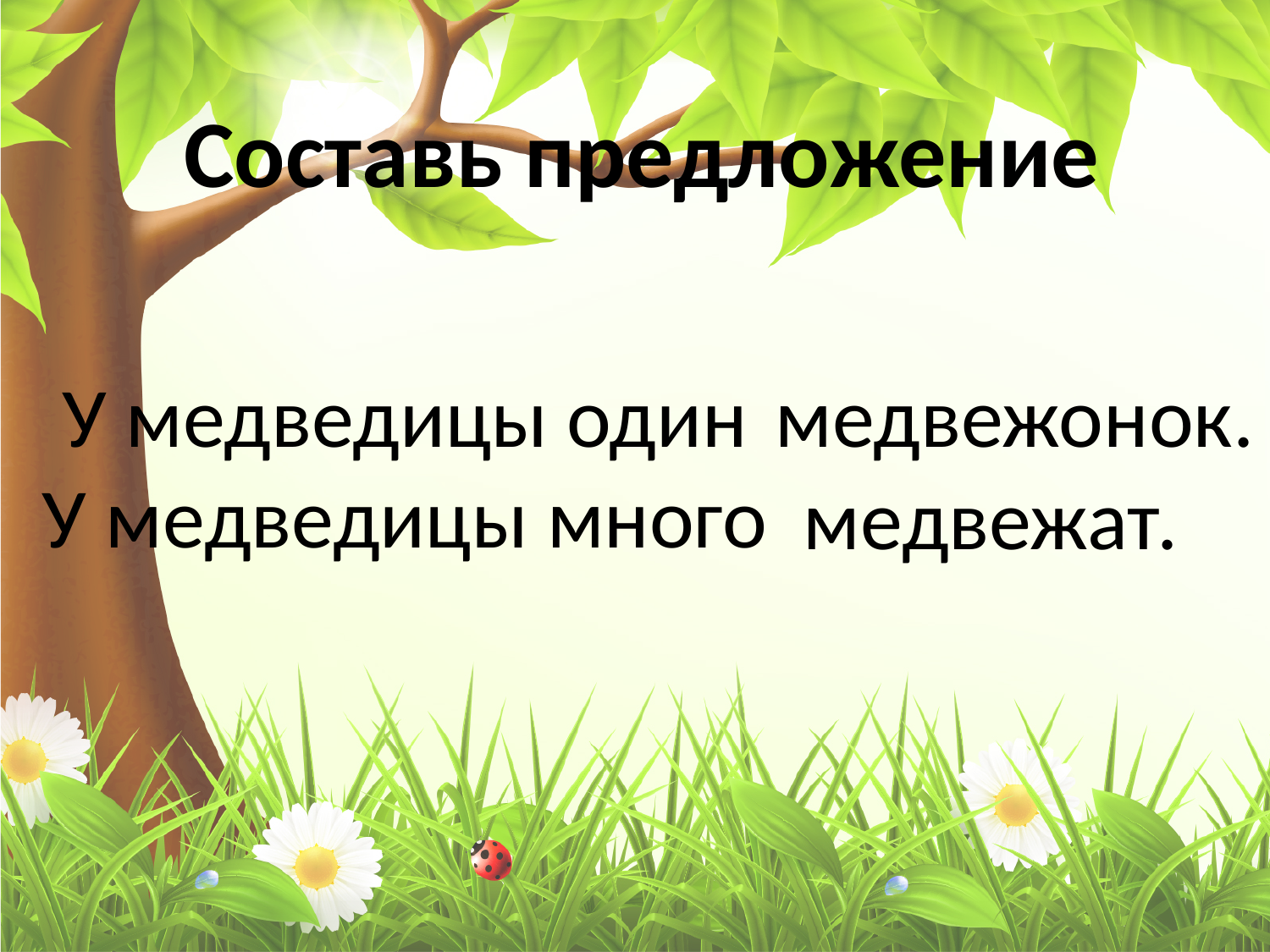

Составь предложение
У медведицы один
У медведицы много
медвежонок.
медвежат.